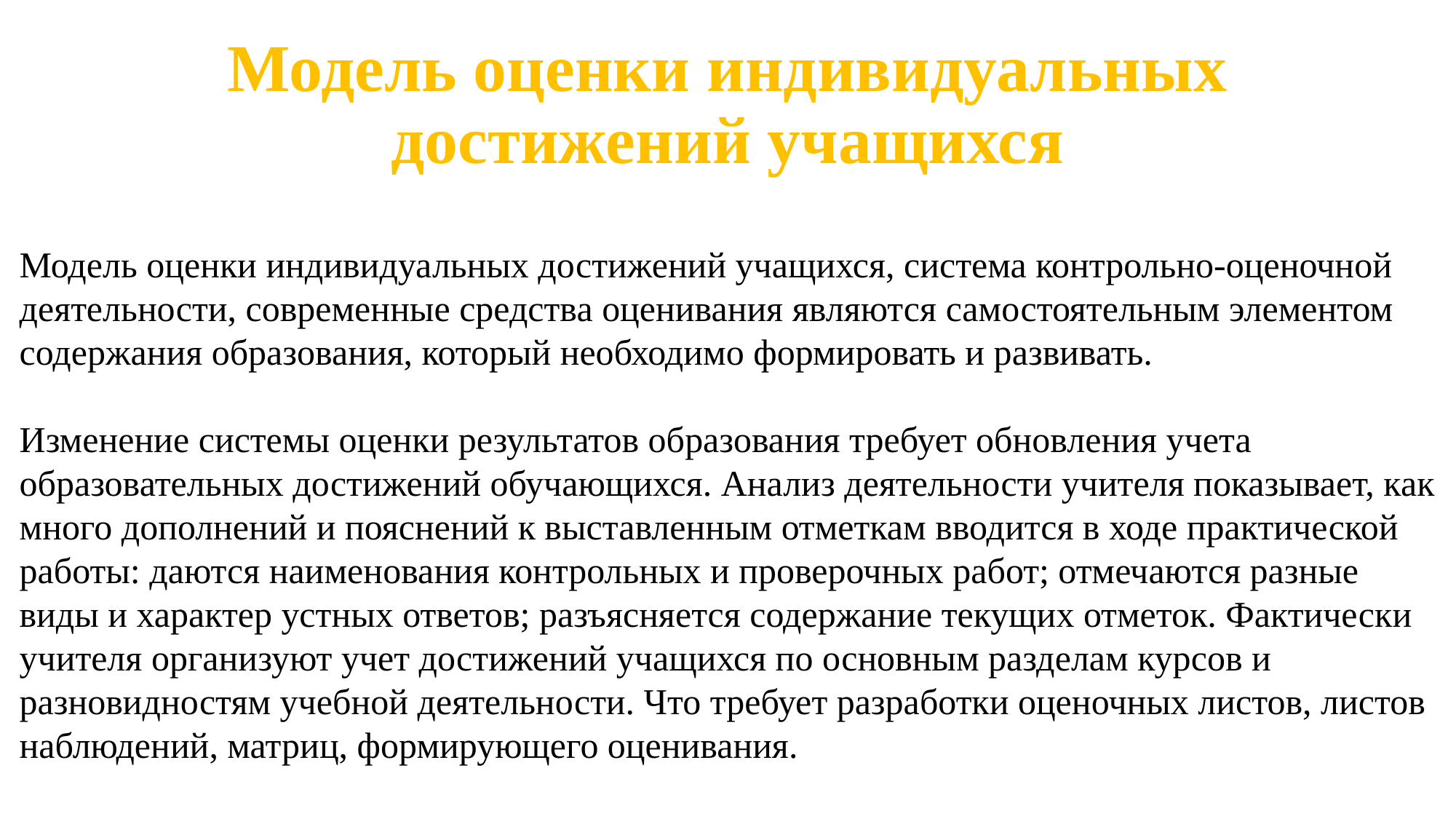

# Модель оценки индивидуальных достижений учащихся
Модель оценки индивидуальных достижений учащихся, система контрольно-оценочной деятельности, современные средства оценивания являются самостоятельным элементом содержания образования, который необходимо формировать и развивать.

Изменение системы оценки результатов образования требует обновления учета образовательных достижений обучающихся. Анализ деятельности учителя показывает, как много дополнений и пояснений к выставленным отметкам вводится в ходе практической работы: даются наименования контрольных и проверочных работ; отмечаются разные виды и характер устных ответов; разъясняется содержание текущих отметок. Фактически учителя организуют учет достижений учащихся по основным разделам курсов и разновидностям учебной деятельности. Что требует разработки оценочных листов, листов наблюдений, матриц, формирующего оценивания.